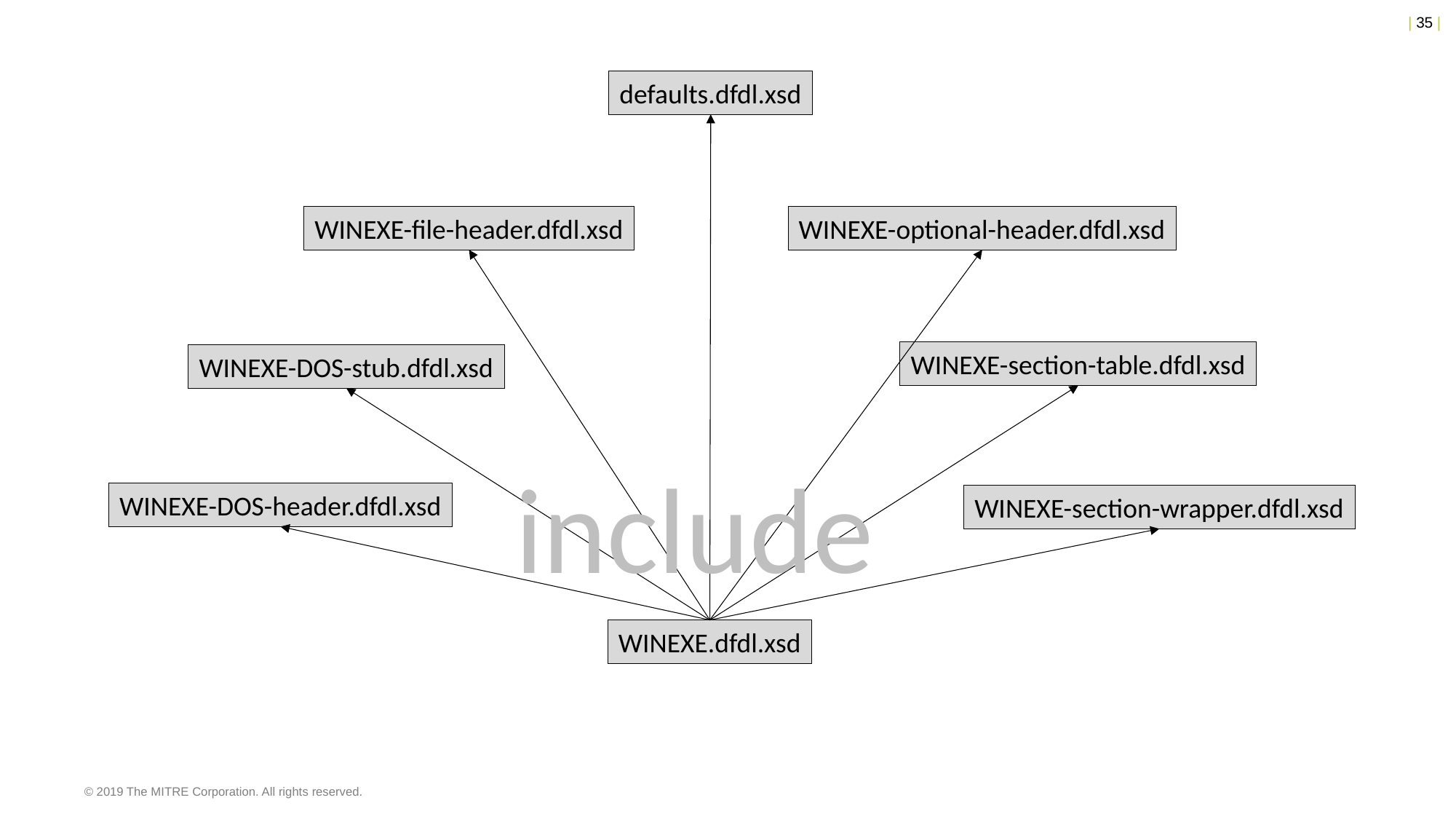

defaults.dfdl.xsd
WINEXE-file-header.dfdl.xsd
WINEXE-optional-header.dfdl.xsd
WINEXE-section-table.dfdl.xsd
WINEXE-DOS-stub.dfdl.xsd
include
WINEXE-DOS-header.dfdl.xsd
WINEXE-section-wrapper.dfdl.xsd
WINEXE.dfdl.xsd
© 2019 The MITRE Corporation. All rights reserved.